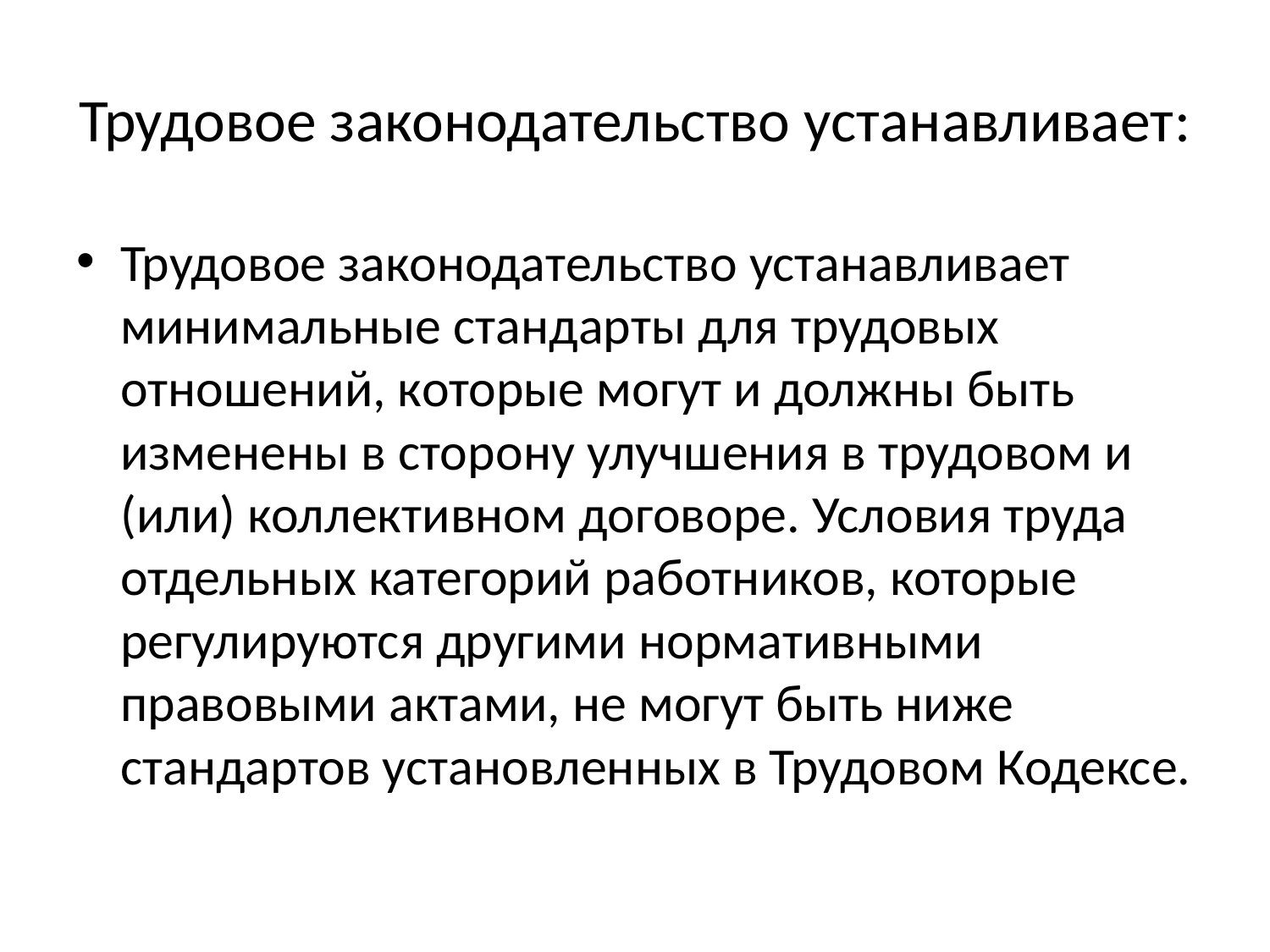

# Трудовое законодательство устанавливает:
Трудовое законодательство устанавливает минимальные стандарты для трудовых отношений, которые могут и должны быть изменены в сторону улучшения в трудовом и (или) коллективном договоре. Условия труда отдельных категорий работников, которые регулируются другими нормативными правовыми актами, не могут быть ниже стандартов установленных в Трудовом Кодексе.